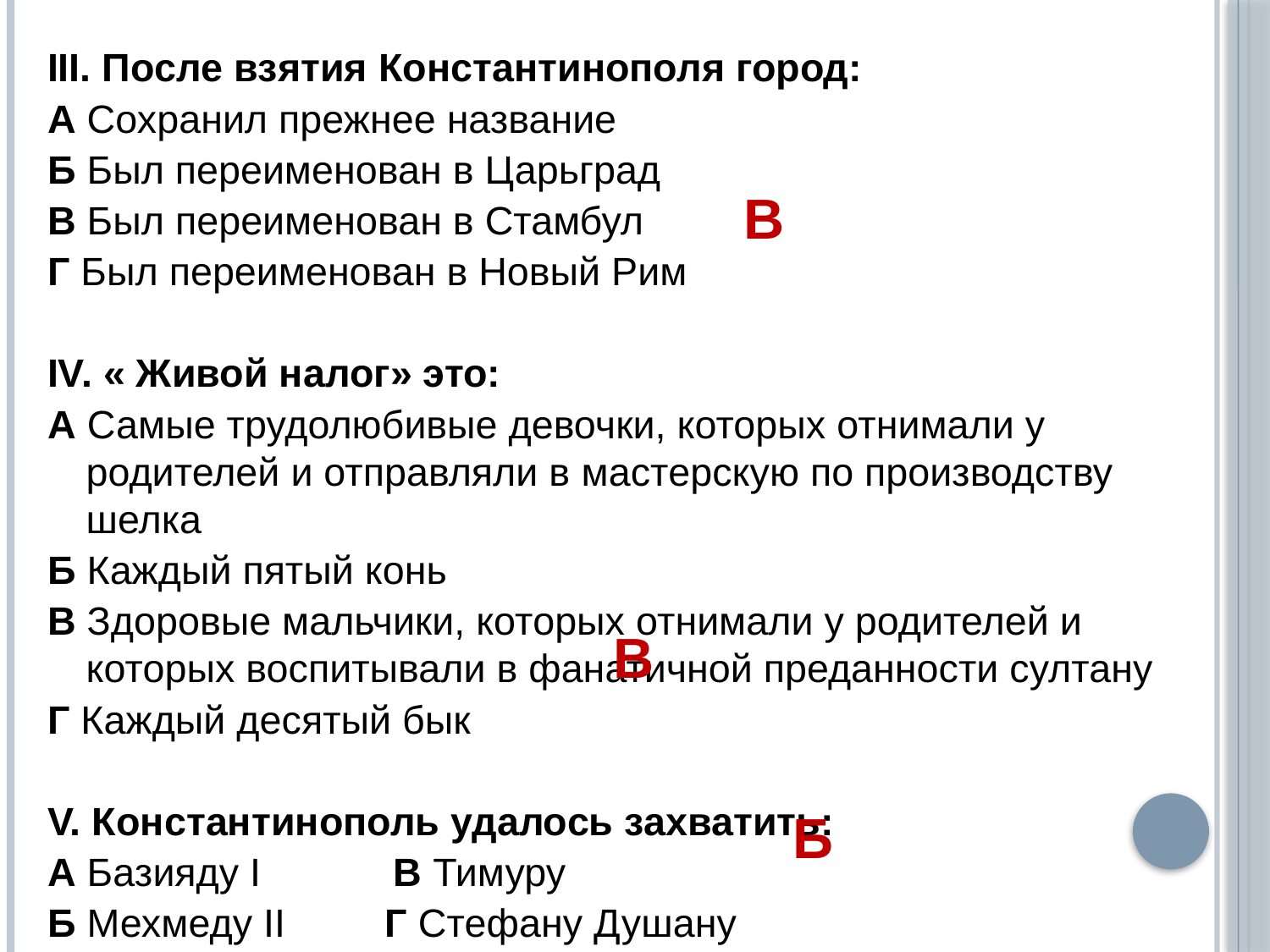

III. После взятия Константинополя город:
А Сохранил прежнее название
Б Был переименован в Царьград
В Был переименован в Стамбул
Г Был переименован в Новый Рим

IV. « Живой налог» это:
А Самые трудолюбивые девочки, которых отнимали у родителей и отправляли в мастерскую по производству шелка
Б Каждый пятый конь
В Здоровые мальчики, которых отнимали у родителей и которых воспитывали в фанатичной преданности султану
Г Каждый десятый бык

V. Константинополь удалось захватить:
А Базияду I            В Тимуру
Б Мехмеду II         Г Стефану Душану

В
В
Б